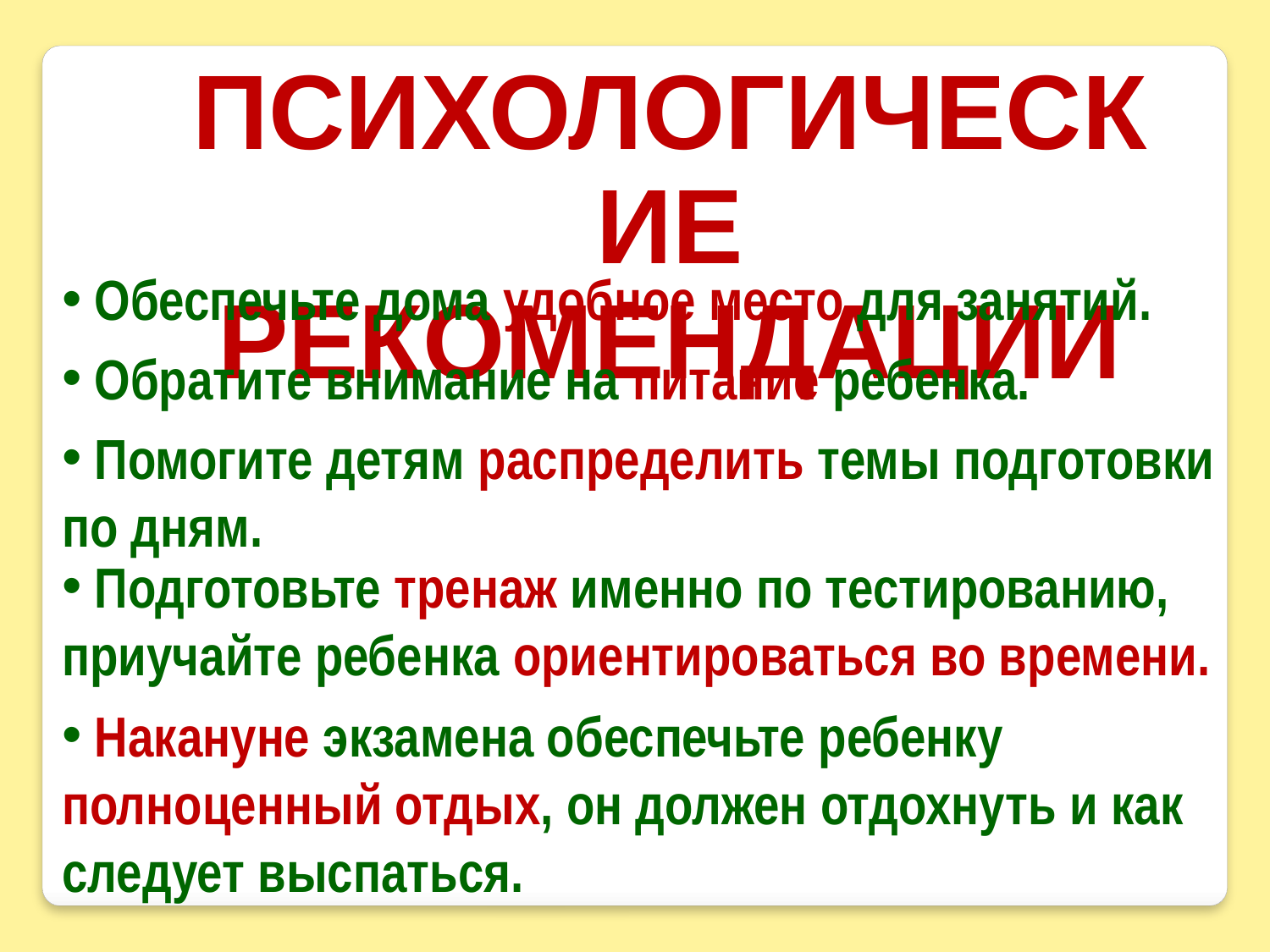

ПСИХОЛОГИЧЕСКИЕ
РЕКОМЕНДАЦИИ
 Обеспечьте дома удобное место для занятий.
 Обратите внимание на питание ребенка.
 Помогите детям распределить темы подготовки по дням.

 Подготовьте тренаж именно по тестированию, приучайте ребенка ориентироваться во времени.

 Накануне экзамена обеспечьте ребенку полноценный отдых, он должен отдохнуть и как следует выспаться.